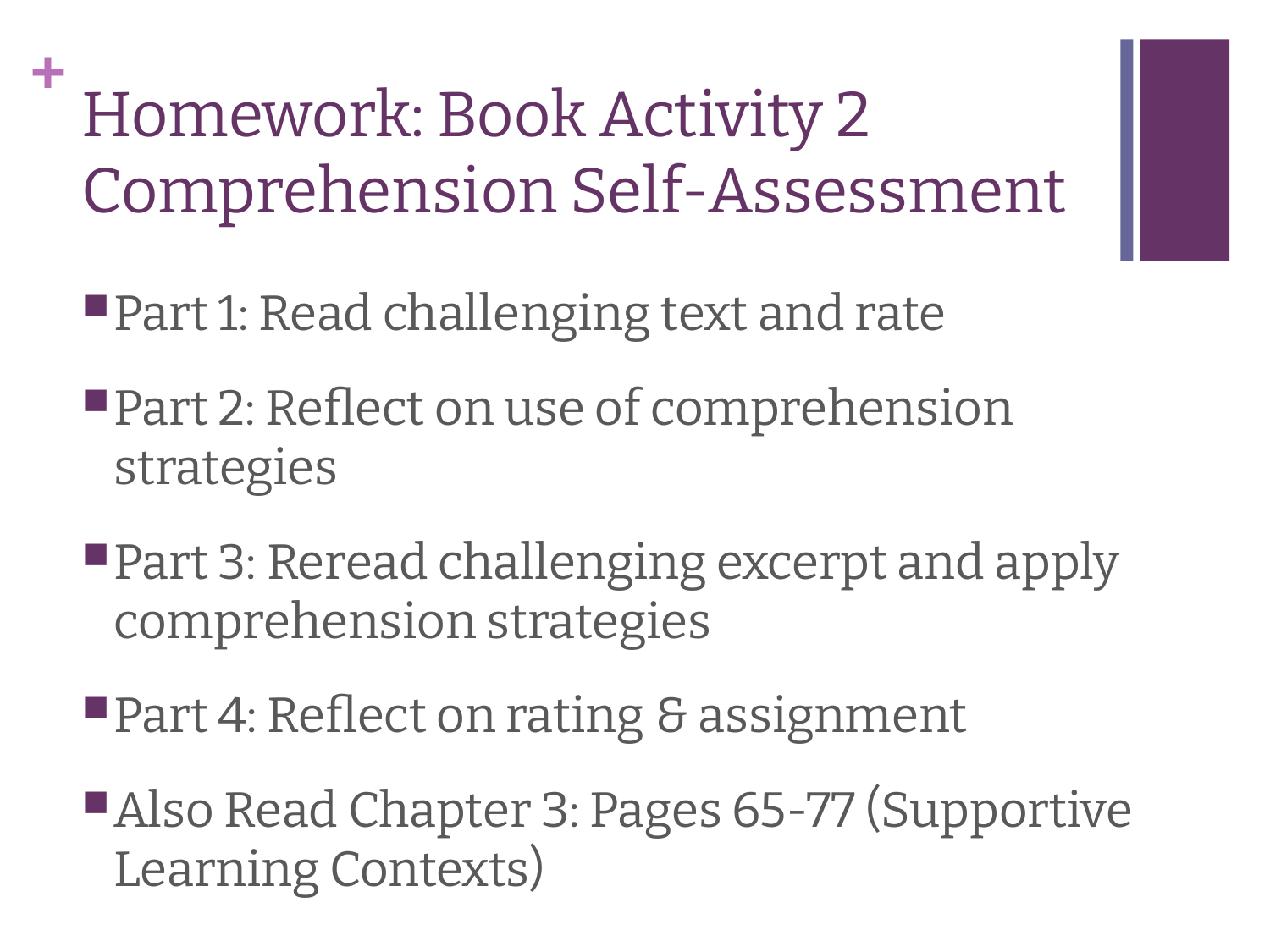

# Homework: Book Activity 2 Comprehension Self-Assessment
Part 1: Read challenging text and rate
Part 2: Reflect on use of comprehension strategies
Part 3: Reread challenging excerpt and apply comprehension strategies
Part 4: Reflect on rating & assignment
Also Read Chapter 3: Pages 65-77 (Supportive Learning Contexts)